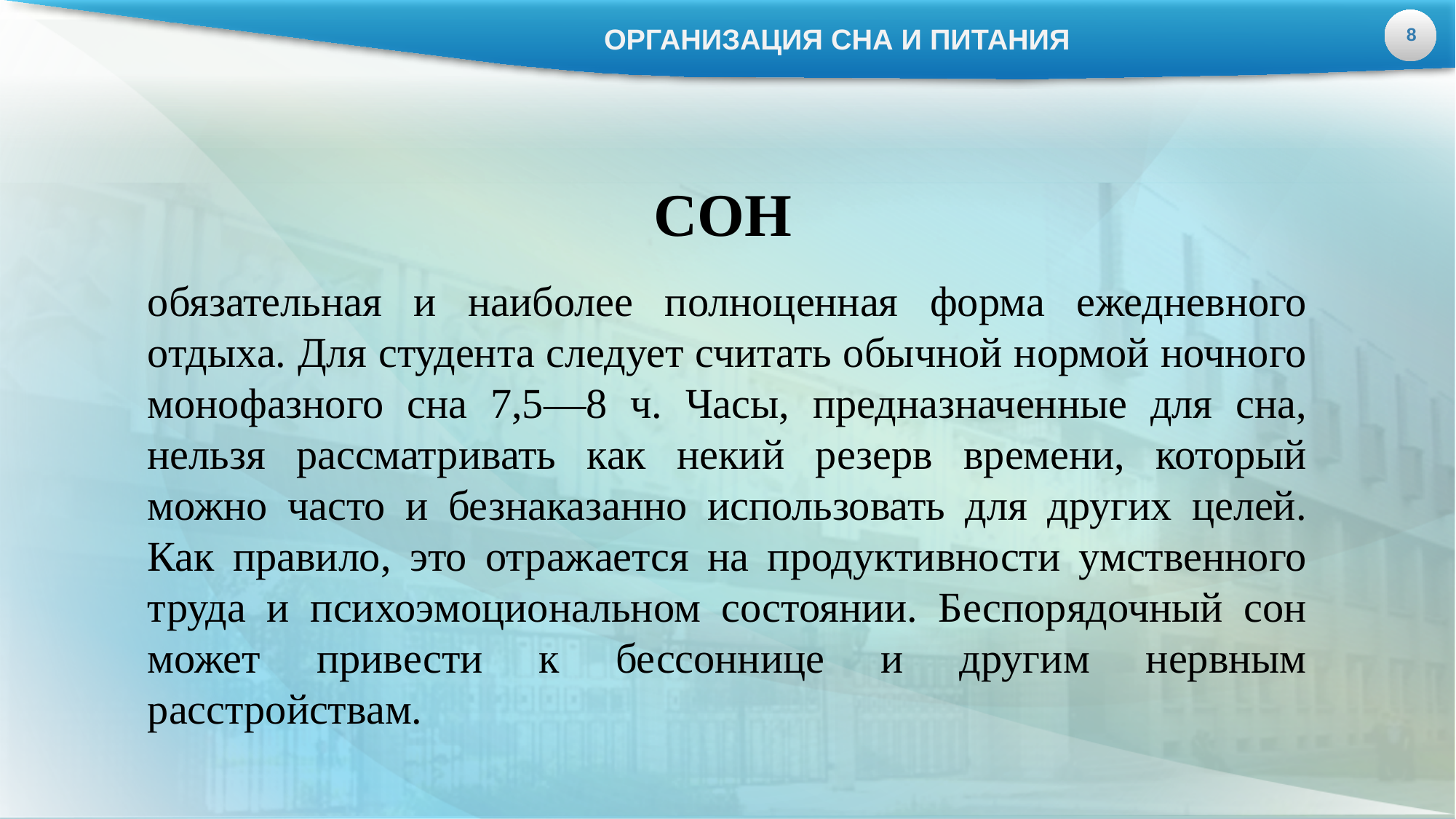

8

ОРГАНИЗАЦИЯ СНА И ПИТАНИЯ
СОН

обязательная и наиболее полноценная форма ежедневного отдыха. Для студента следует считать обычной нормой ночного монофазного сна 7,5—8 ч. Часы, предназначенные для сна, нельзя рассматривать как некий резерв времени, который можно часто и безнаказанно использовать для других целей. Как правило, это отражается на продуктивности умственного труда и психоэмоциональном состоянии. Беспорядочный сон может привести к бессоннице и другим нервным расстройствам.